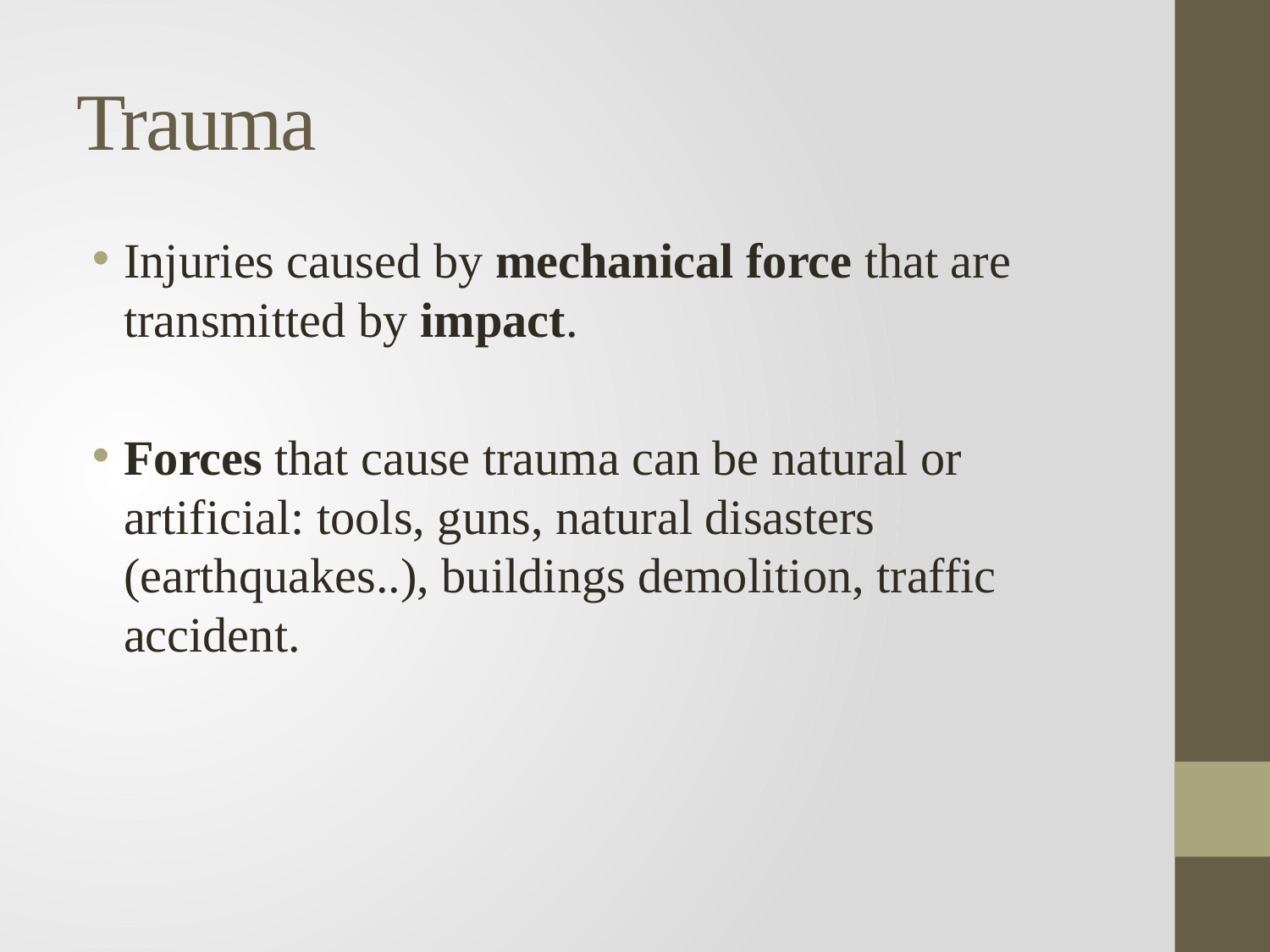

# Trauma
Injuries caused by mechanical force that are transmitted by impact.

Forces that cause trauma can be natural or artificial: tools, guns, natural disasters (earthquakes..), buildings demolition, traffic accident.